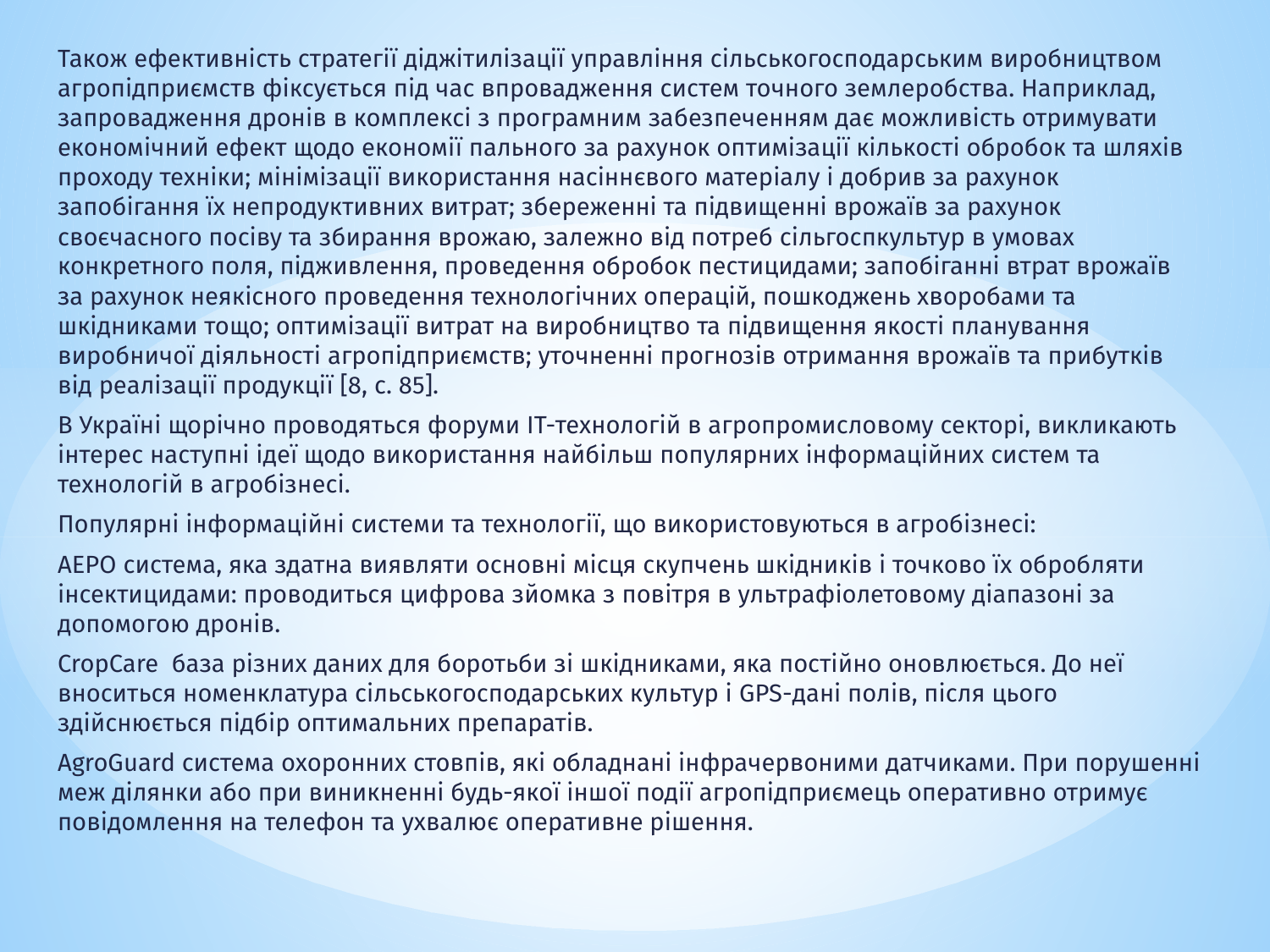

Також ефективність стратегії діджітилізації управління сільськогосподарським виробництвом агропідприємств фіксується під час впровадження систем точного землеробства. Наприклад, запровадження дронів в комплексі з програмним забезпеченням дає можливість отримувати економічний ефект щодо економії пального за рахунок оптимізації кількості обробок та шляхів проходу техніки; мінімізації використання насіннєвого матеріалу і добрив за рахунок запобігання їх непродуктивних витрат; збереженні та підвищенні врожаїв за рахунок своєчасного посіву та збирання врожаю, залежно від потреб сільгоспкультур в умовах конкретного поля, підживлення, проведення обробок пестицидами; запобіганні втрат врожаїв за рахунок неякісного проведення технологічних операцій, пошкоджень хворобами та шкідниками тощо; оптимізації витрат на виробництво та підвищення якості планування виробничої діяльності агропідприємств; уточненні прогнозів отримання врожаїв та прибутків від реалізації продукції [8, c. 85].
В Україні щорічно проводяться форуми ІТ-технологій в агропромисловому секторі, викликають інтерес наступні ідеї щодо використання найбільш популярних інформаційних систем та технологій в агробізнесі.
Популярні інформаційні системи та технології, що використовуються в агробізнесі:
AEPO система, яка здатна виявляти основні місця скупчень шкідників і точково їх обробляти інсектицидами: проводиться цифрова зйомка з повітря в ультрафіолетовому діапазоні за допомогою дронів.
CropCare  база різних даних для боротьби зі шкідниками, яка постійно оновлюється. До неї вноситься номенклатура сільськогосподарських культур і GPS-дані полів, після цього здійснюється підбір оптимальних препаратів.
AgroGuard система охоронних стовпів, які обладнані інфрачервоними датчиками. При порушенні меж ділянки або при виникненні будь-якої іншої події агропідприємець оперативно отримує повідомлення на телефон та ухвалює оперативне рішення.